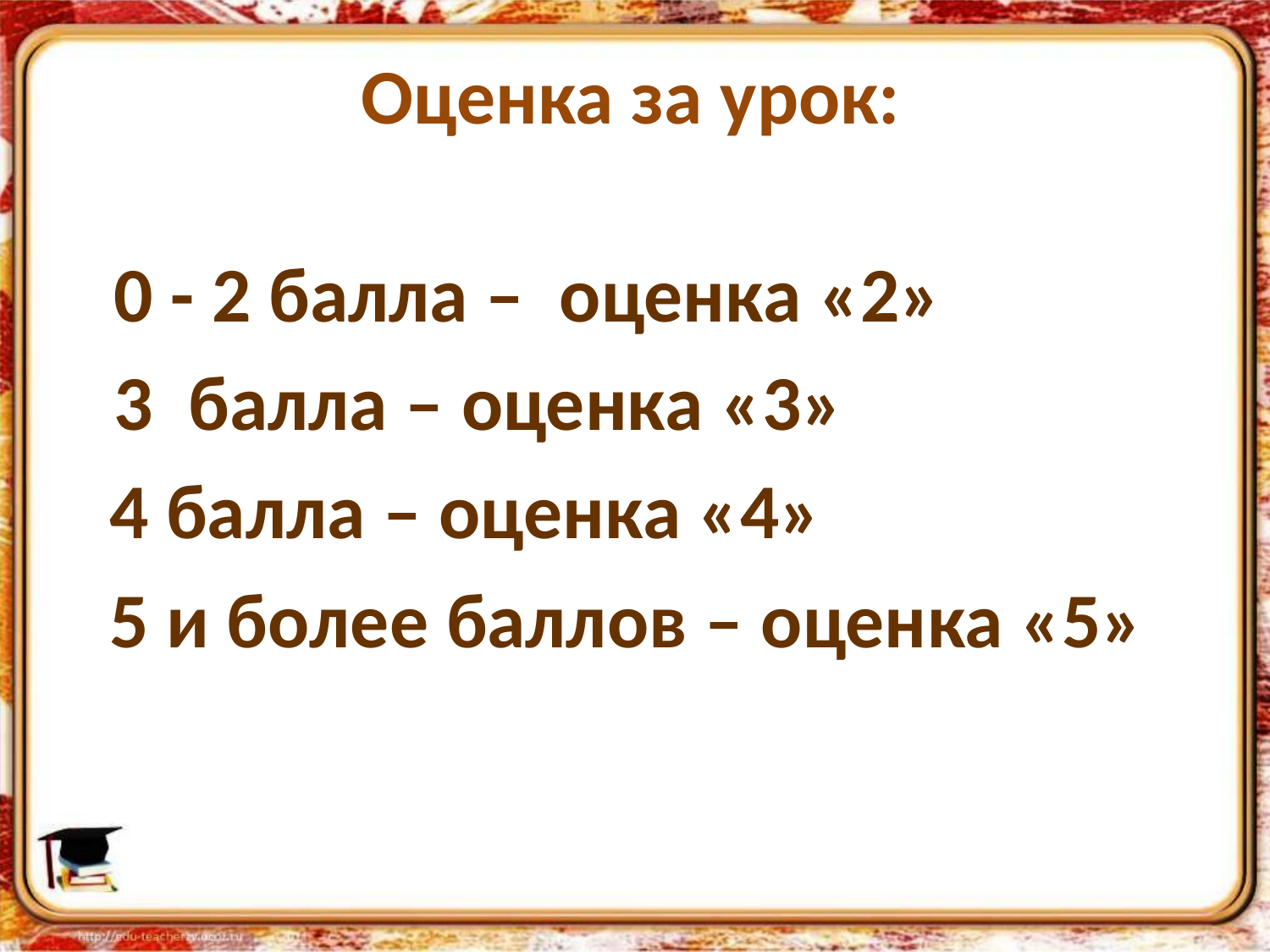

Оценка за урок:
0 - 2 балла –  оценка «2»
3  балла – оценка «3»
 4 балла – оценка «4»
 5 и более баллов – оценка «5»